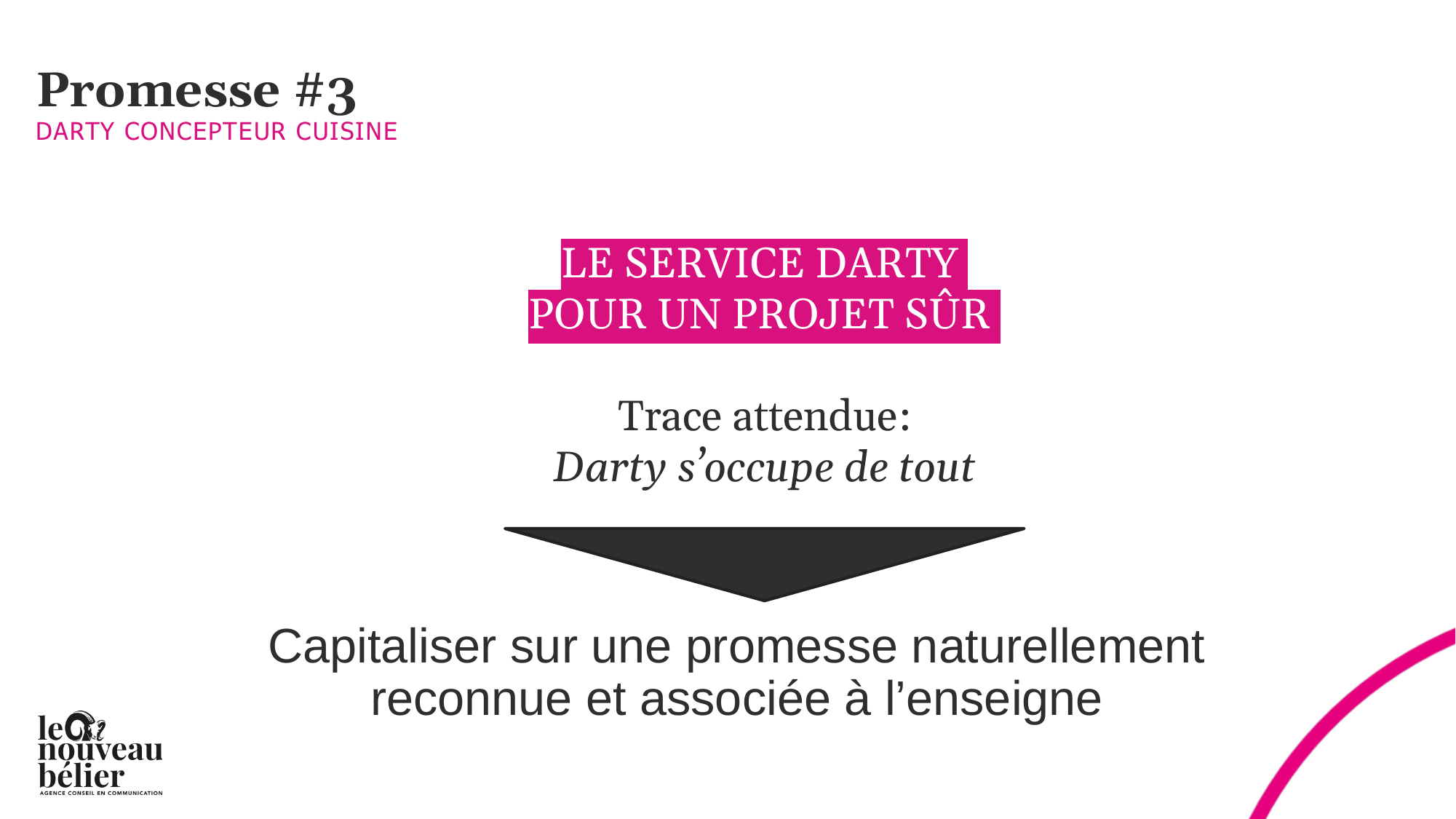

# Promesse #3
Darty Concepteur cuisine
LE SERVICE DARTY
POUR UN PROJET SÛR

Trace attendue:
Darty s’occupe de tout

Capitaliser sur une promesse naturellement
reconnue et associée à l’enseigne